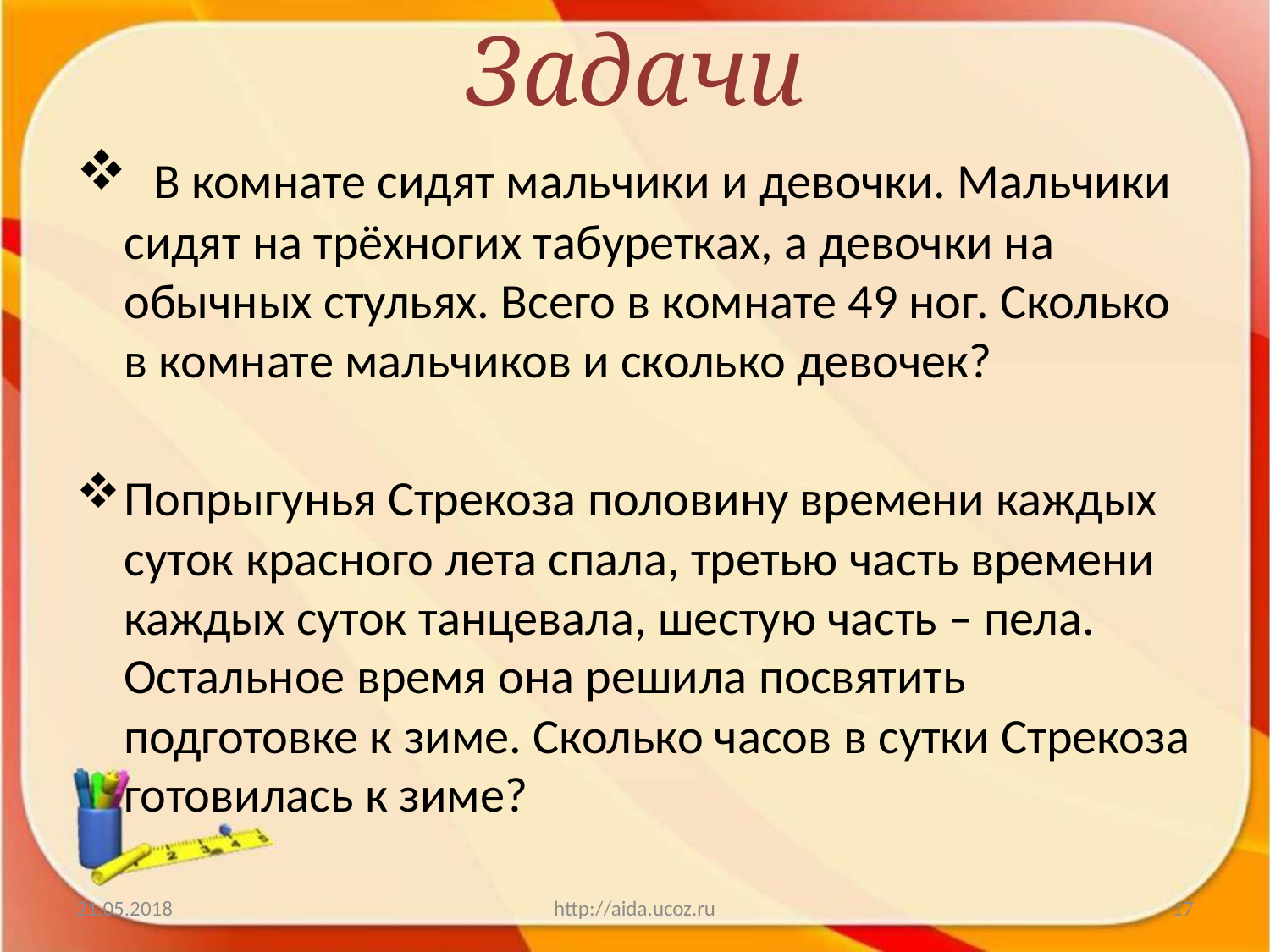

# Задачи
  В комнате сидят мальчики и девочки. Мальчики сидят на трёхногих табуретках, а девочки на обычных стульях. Всего в комнате 49 ног. Сколько в комнате мальчиков и сколько девочек?

Попрыгунья Стрекоза половину времени каждых суток красного лета спала, третью часть времени каждых суток танцевала, шестую часть – пела. Остальное время она решила посвятить подготовке к зиме. Сколько часов в сутки Стрекоза готовилась к зиме?

21.05.2018
http://aida.ucoz.ru
17